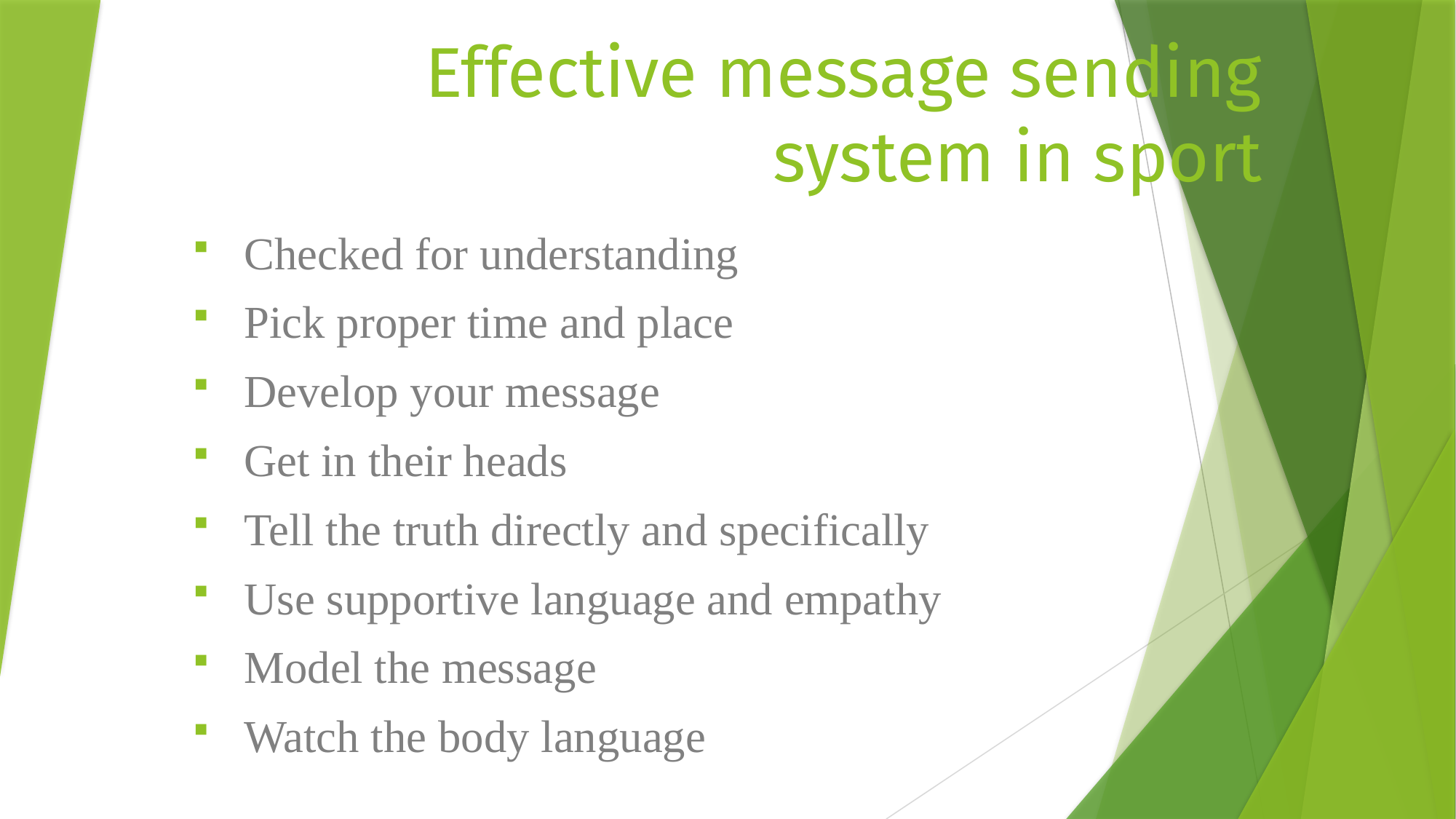

# Effective message sending system in sport
Checked for understanding
Pick proper time and place
Develop your message
Get in their heads
Tell the truth directly and specifically
Use supportive language and empathy
Model the message
Watch the body language